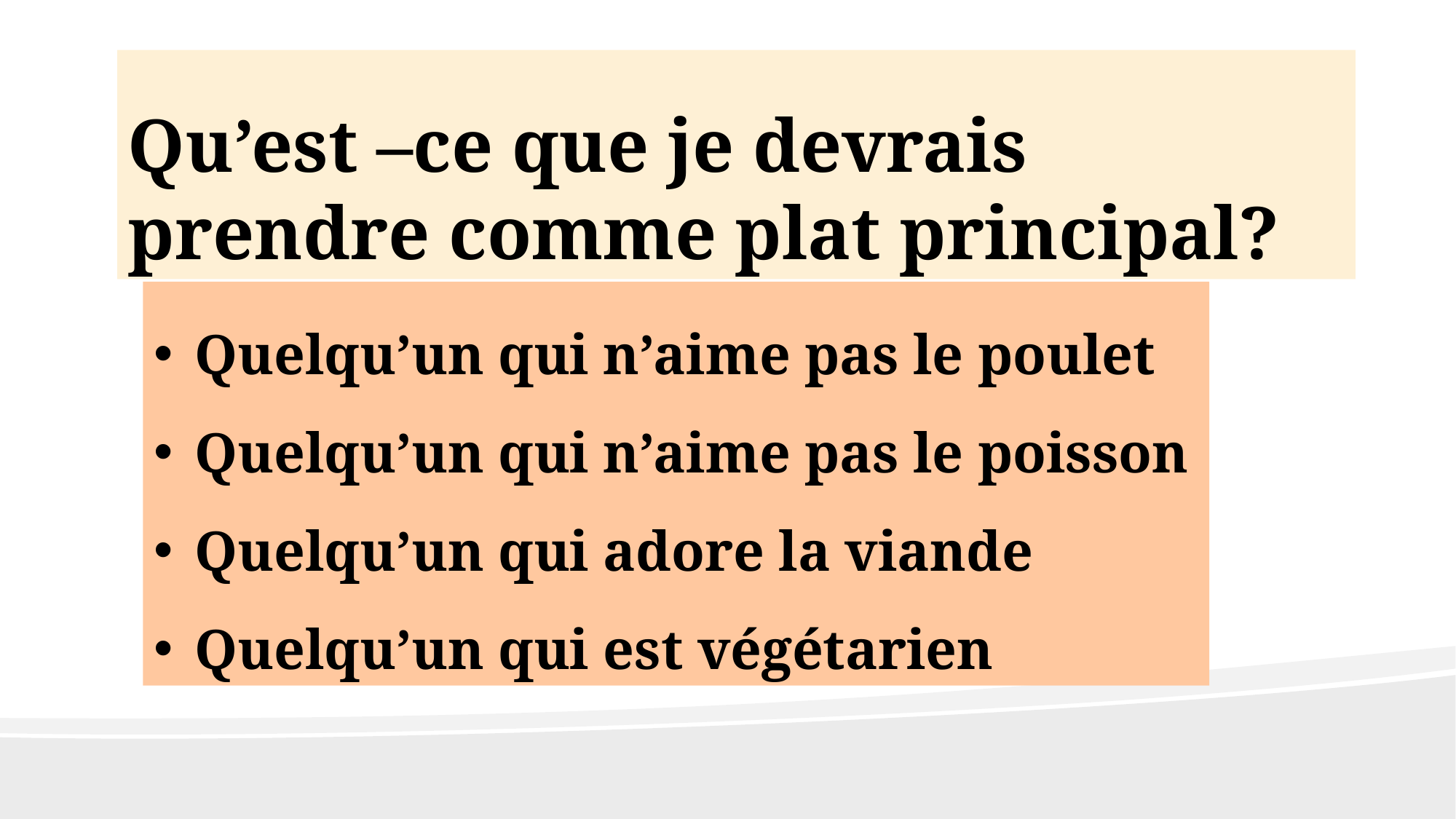

Qu’est –ce que je devrais prendre comme plat principal?
Quelqu’un qui n’aime pas le poulet
Quelqu’un qui n’aime pas le poisson
Quelqu’un qui adore la viande
Quelqu’un qui est végétarien